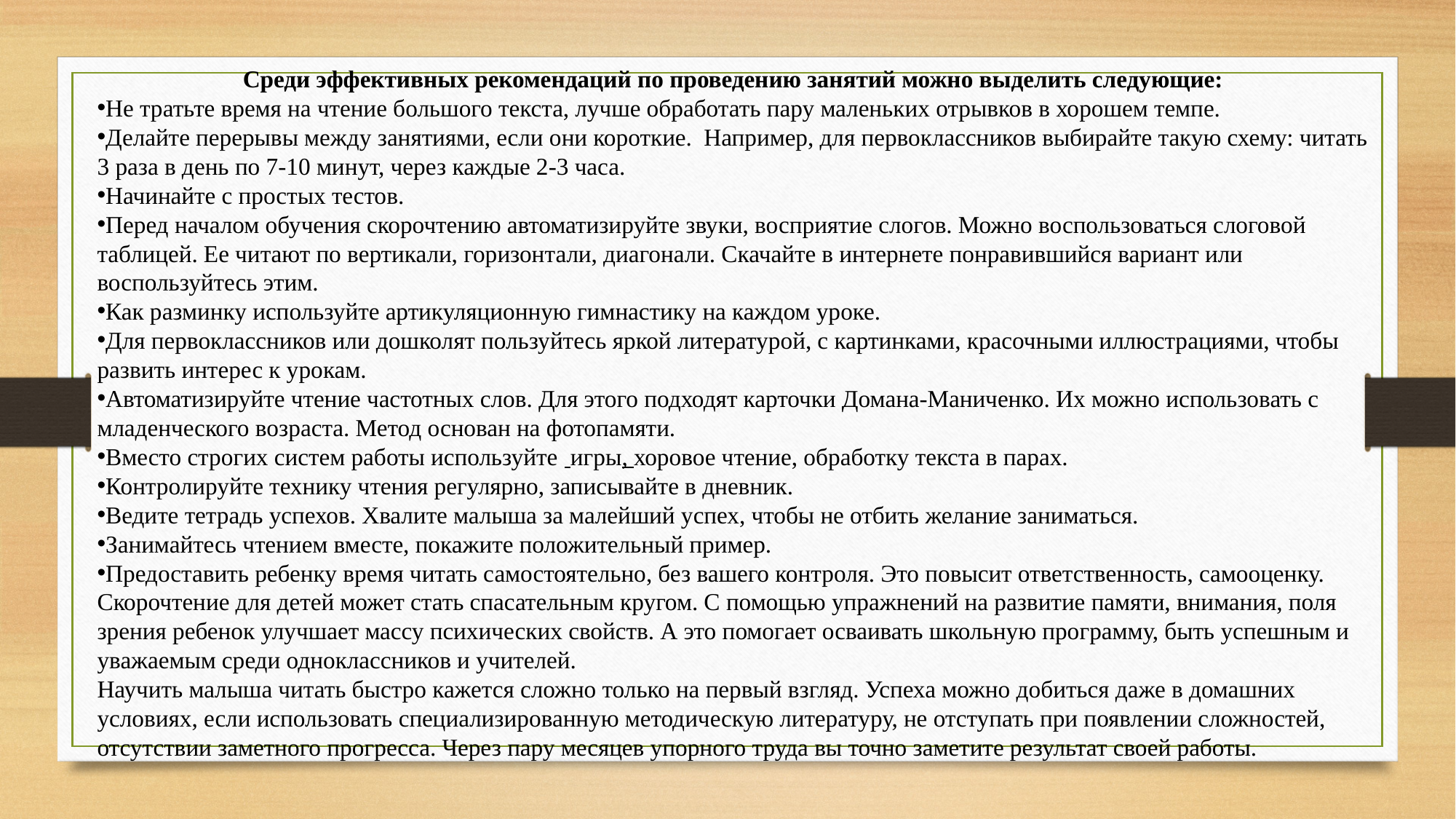

Среди эффективных рекомендаций по проведению занятий можно выделить следующие:
Не тратьте время на чтение большого текста, лучше обработать пару маленьких отрывков в хорошем темпе.
Делайте перерывы между занятиями, если они короткие.  Например, для первоклассников выбирайте такую схему: читать 3 раза в день по 7-10 минут, через каждые 2-3 часа.
Начинайте с простых тестов.
Перед началом обучения скорочтению автоматизируйте звуки, восприятие слогов. Можно воспользоваться слоговой таблицей. Ее читают по вертикали, горизонтали, диагонали. Скачайте в интернете понравившийся вариант или воспользуйтесь этим.
Как разминку используйте артикуляционную гимнастику на каждом уроке.
Для первоклассников или дошколят пользуйтесь яркой литературой, с картинками, красочными иллюстрациями, чтобы развить интерес к урокам.
Автоматизируйте чтение частотных слов. Для этого подходят карточки Домана-Маниченко. Их можно использовать с младенческого возраста. Метод основан на фотопамяти.
Вместо строгих систем работы используйте  игры, хоровое чтение, обработку текста в парах.
Контролируйте технику чтения регулярно, записывайте в дневник.
Ведите тетрадь успехов. Хвалите малыша за малейший успех, чтобы не отбить желание заниматься.
Занимайтесь чтением вместе, покажите положительный пример.
Предоставить ребенку время читать самостоятельно, без вашего контроля. Это повысит ответственность, самооценку.
Скорочтение для детей может стать спасательным кругом. С помощью упражнений на развитие памяти, внимания, поля зрения ребенок улучшает массу психических свойств. А это помогает осваивать школьную программу, быть успешным и уважаемым среди одноклассников и учителей.
Научить малыша читать быстро кажется сложно только на первый взгляд. Успеха можно добиться даже в домашних условиях, если использовать специализированную методическую литературу, не отступать при появлении сложностей, отсутствии заметного прогресса. Через пару месяцев упорного труда вы точно заметите результат своей работы.